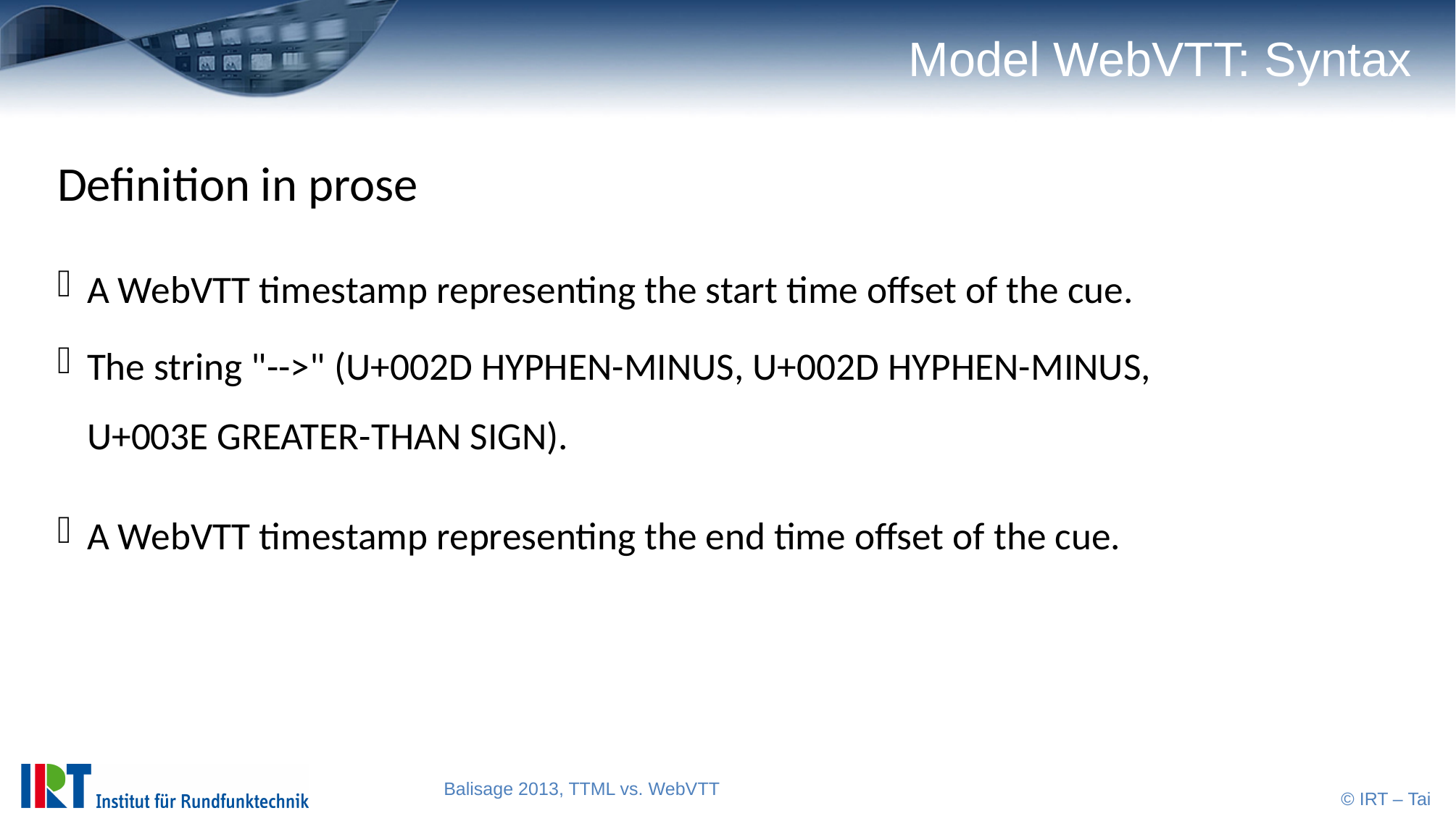

# Model WebVTT: Syntax
Definition in prose
A WebVTT timestamp representing the start time offset of the cue.
The string "-->" (U+002D HYPHEN-MINUS, U+002D HYPHEN-MINUS, U+003E GREATER-THAN SIGN).
A WebVTT timestamp representing the end time offset of the cue.